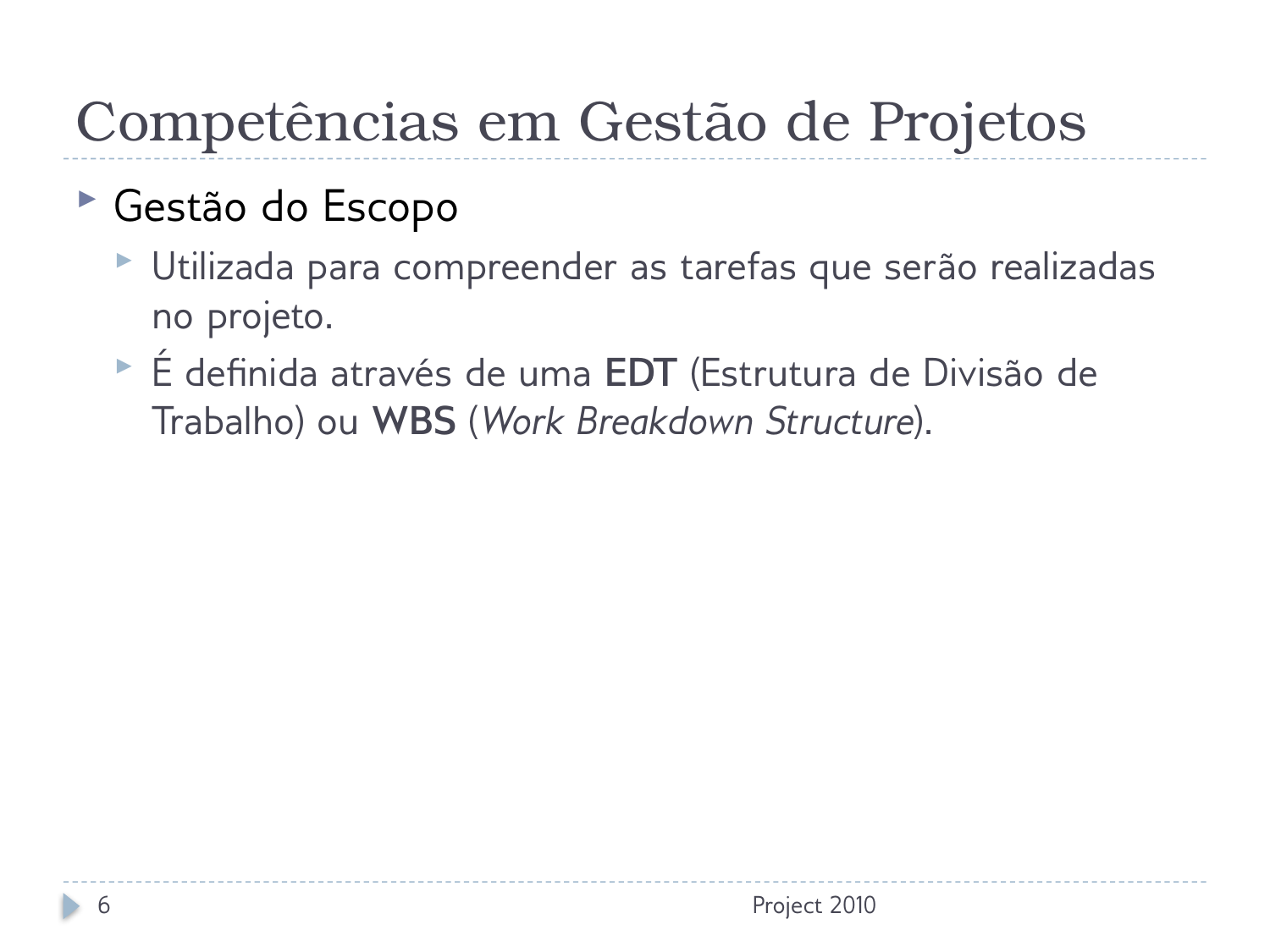

# Competências em Gestão de Projetos
Gestão do Escopo
Utilizada para compreender as tarefas que serão realizadas no projeto.
É definida através de uma EDT (Estrutura de Divisão de Trabalho) ou WBS (Work Breakdown Structure).
6
Project 2010